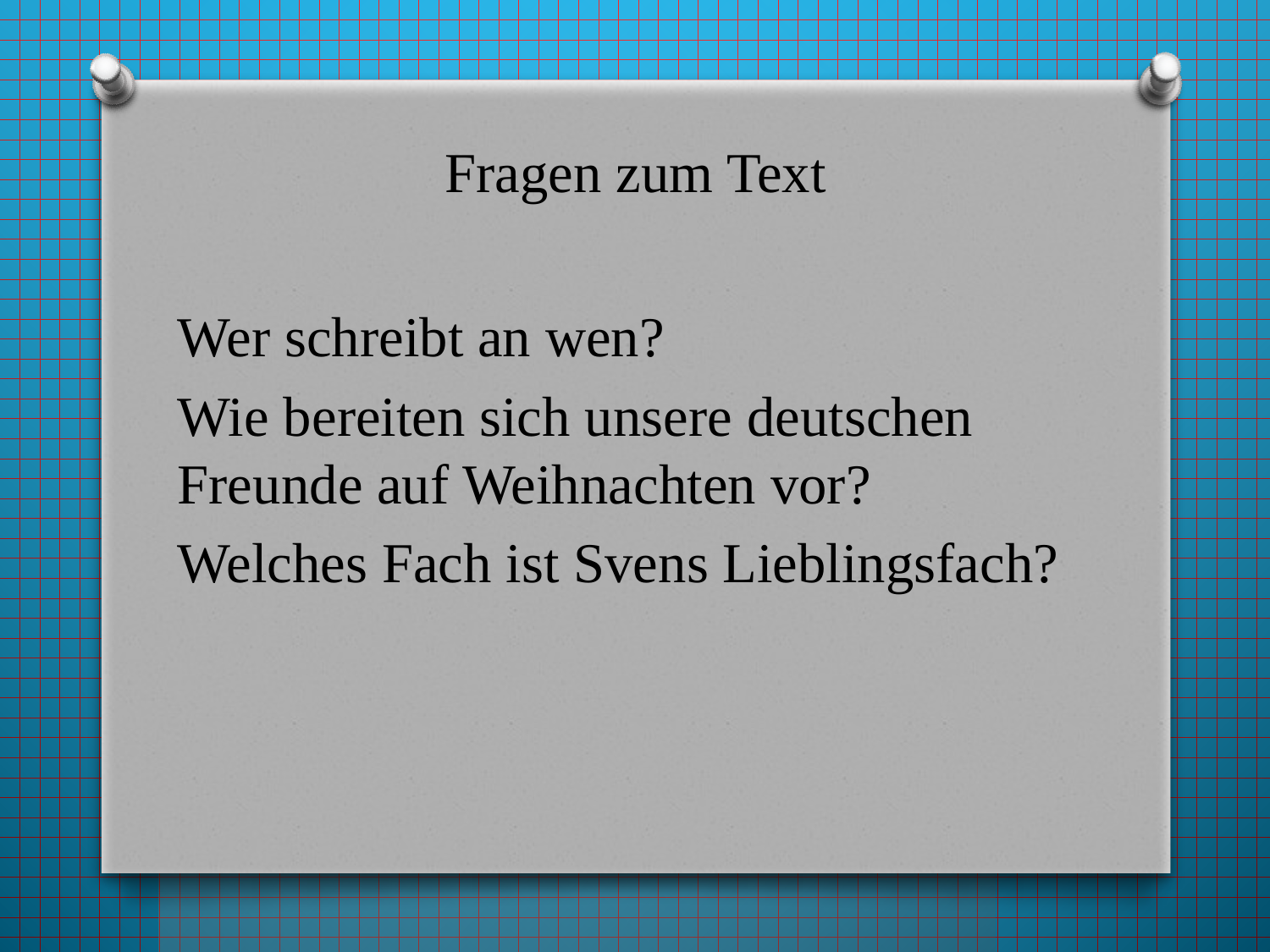

# Fragen zum Text
Wer schreibt an wen?
Wie bereiten sich unsere deutschen Freunde auf Weihnachten vor?
Welches Fach ist Svens Lieblingsfach?